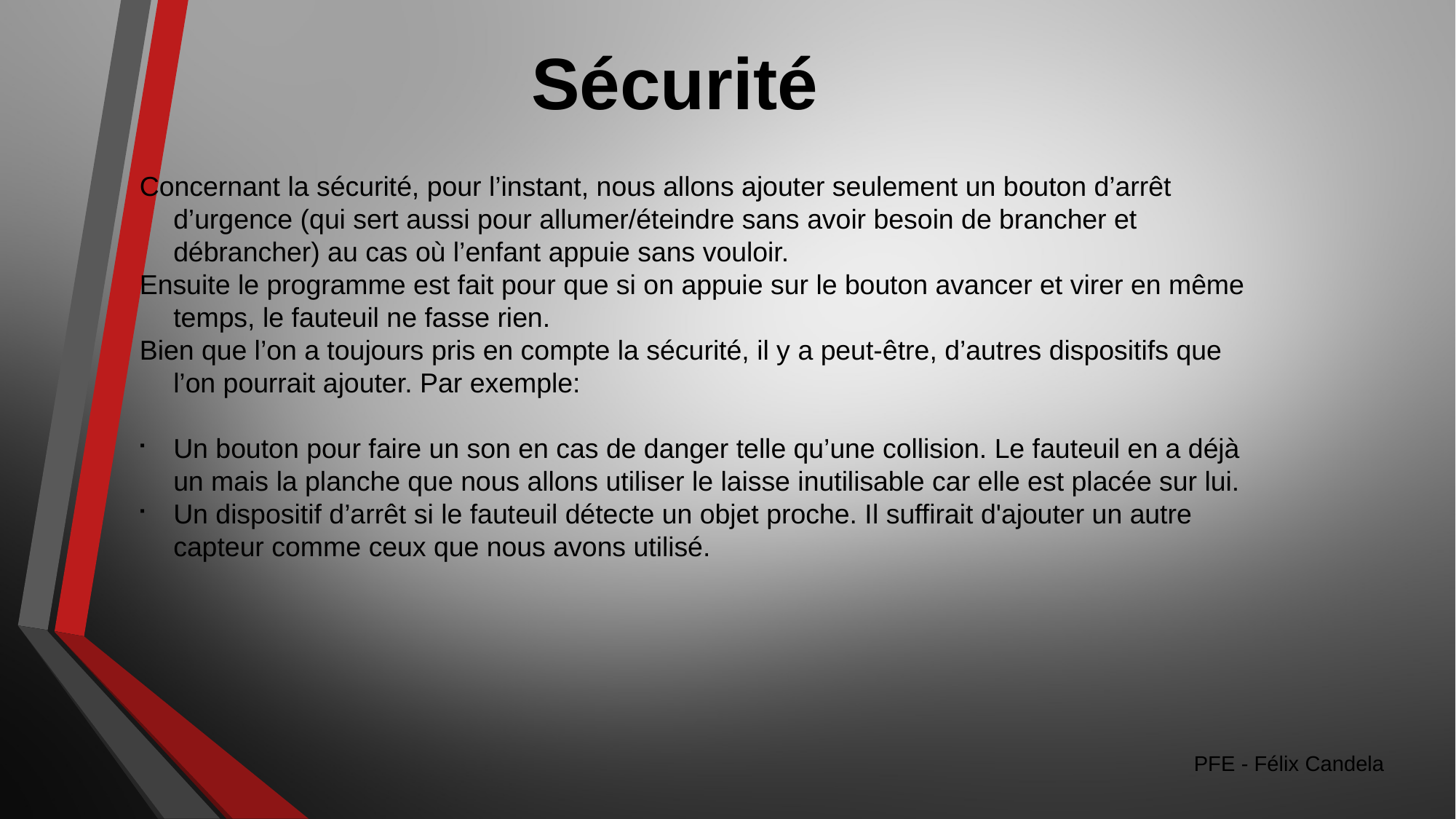

# Sécurité
Concernant la sécurité, pour l’instant, nous allons ajouter seulement un bouton d’arrêt d’urgence (qui sert aussi pour allumer/éteindre sans avoir besoin de brancher et débrancher) au cas où l’enfant appuie sans vouloir.
Ensuite le programme est fait pour que si on appuie sur le bouton avancer et virer en même temps, le fauteuil ne fasse rien.
Bien que l’on a toujours pris en compte la sécurité, il y a peut-être, d’autres dispositifs que l’on pourrait ajouter. Par exemple:

Un bouton pour faire un son en cas de danger telle qu’une collision. Le fauteuil en a déjà un mais la planche que nous allons utiliser le laisse inutilisable car elle est placée sur lui.
Un dispositif d’arrêt si le fauteuil détecte un objet proche. Il suffirait d'ajouter un autre capteur comme ceux que nous avons utilisé.
PFE - Félix Candela